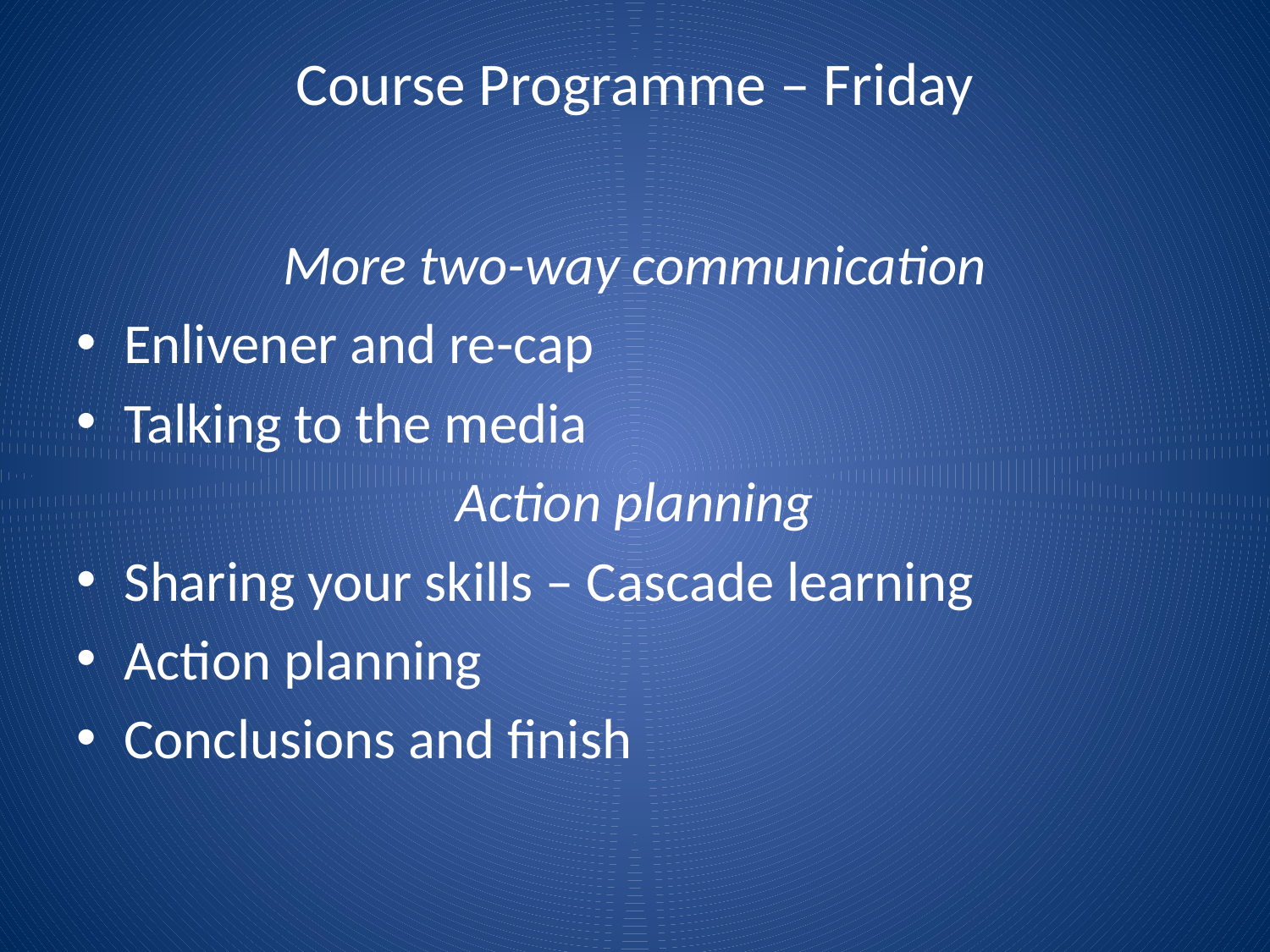

# Course Programme – Friday
More two-way communication
Enlivener and re-cap
Talking to the media
Action planning
Sharing your skills – Cascade learning
Action planning
Conclusions and finish